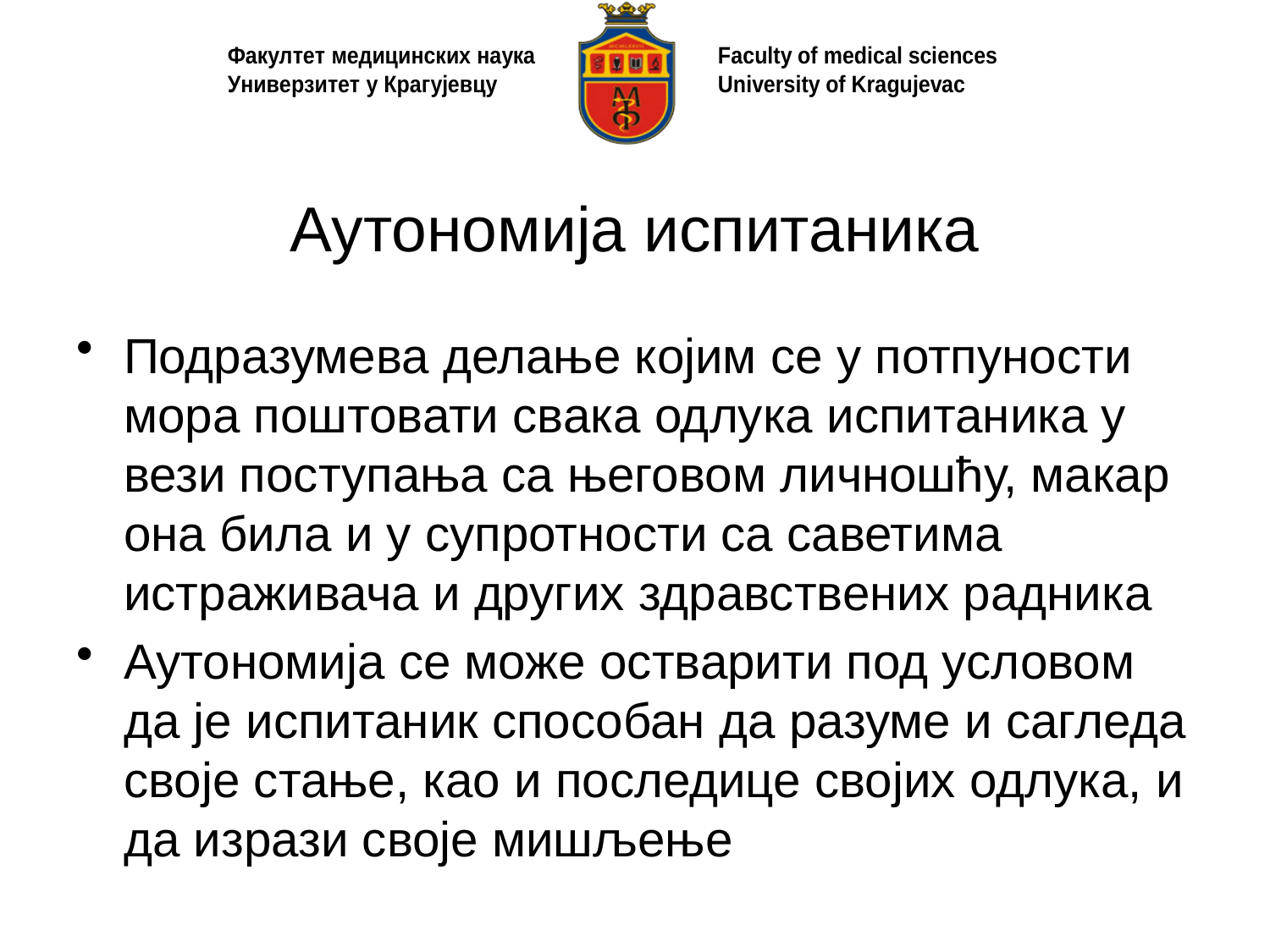

# Аутономија испитаника
Подразумева делање којим се у потпуности мора поштовати свака одлука испитаника у вези поступања са његовом личношћу, макар она била и у супротности са саветима истраживача и других здравствених радника
Аутономија се може остварити под условом да је испитаник способан да разуме и сагледа своје стање, као и последице својих одлука, и да изрази своје мишљење